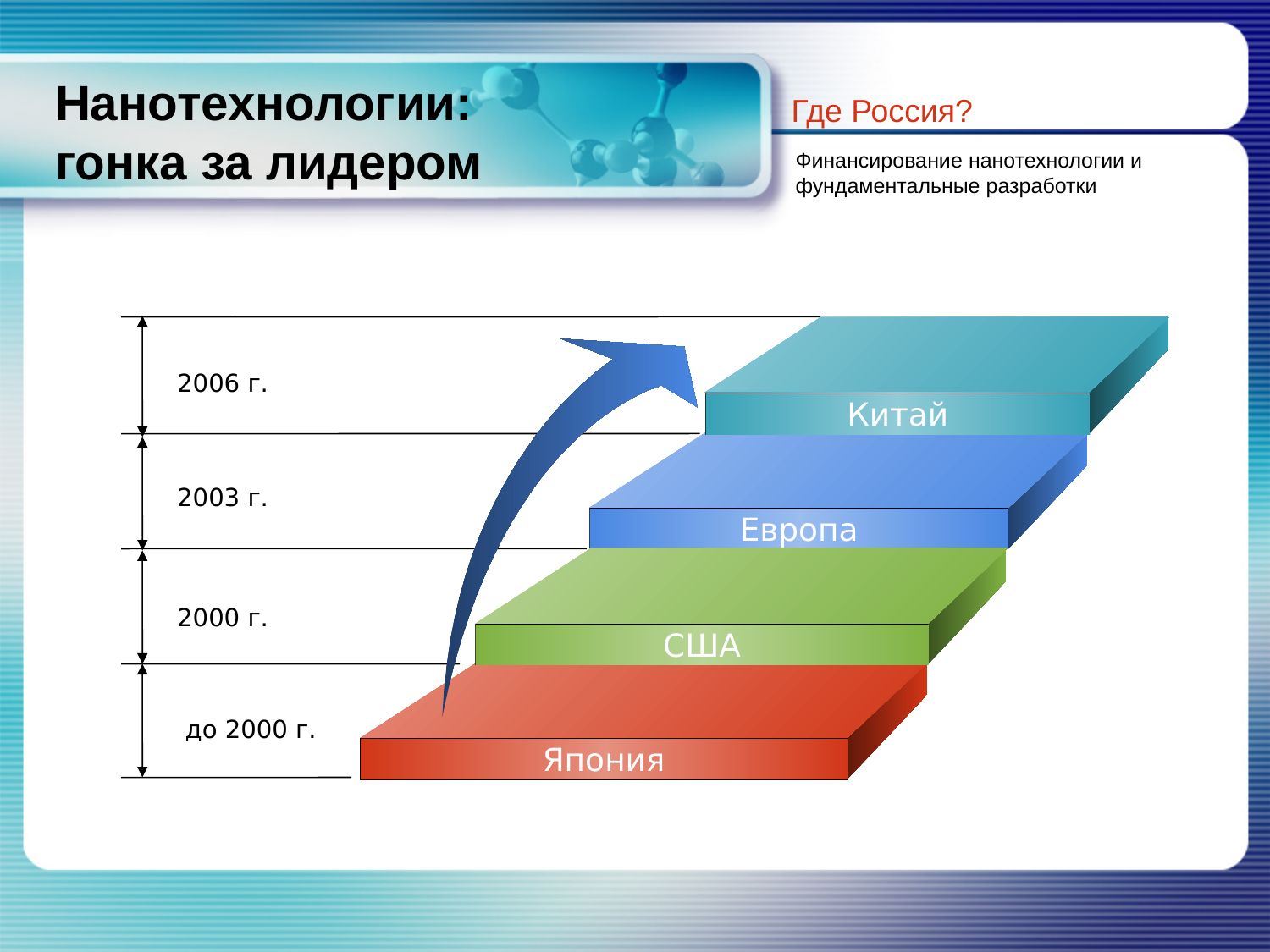

Где Россия?
# Нанотехнологии: гонка за лидером
Финансирование нанотехнологии и фундаментальные разработки

2006 г.

2003 г.

2000 г.

 до 2000 г.

Китай

Европа

США

Япония